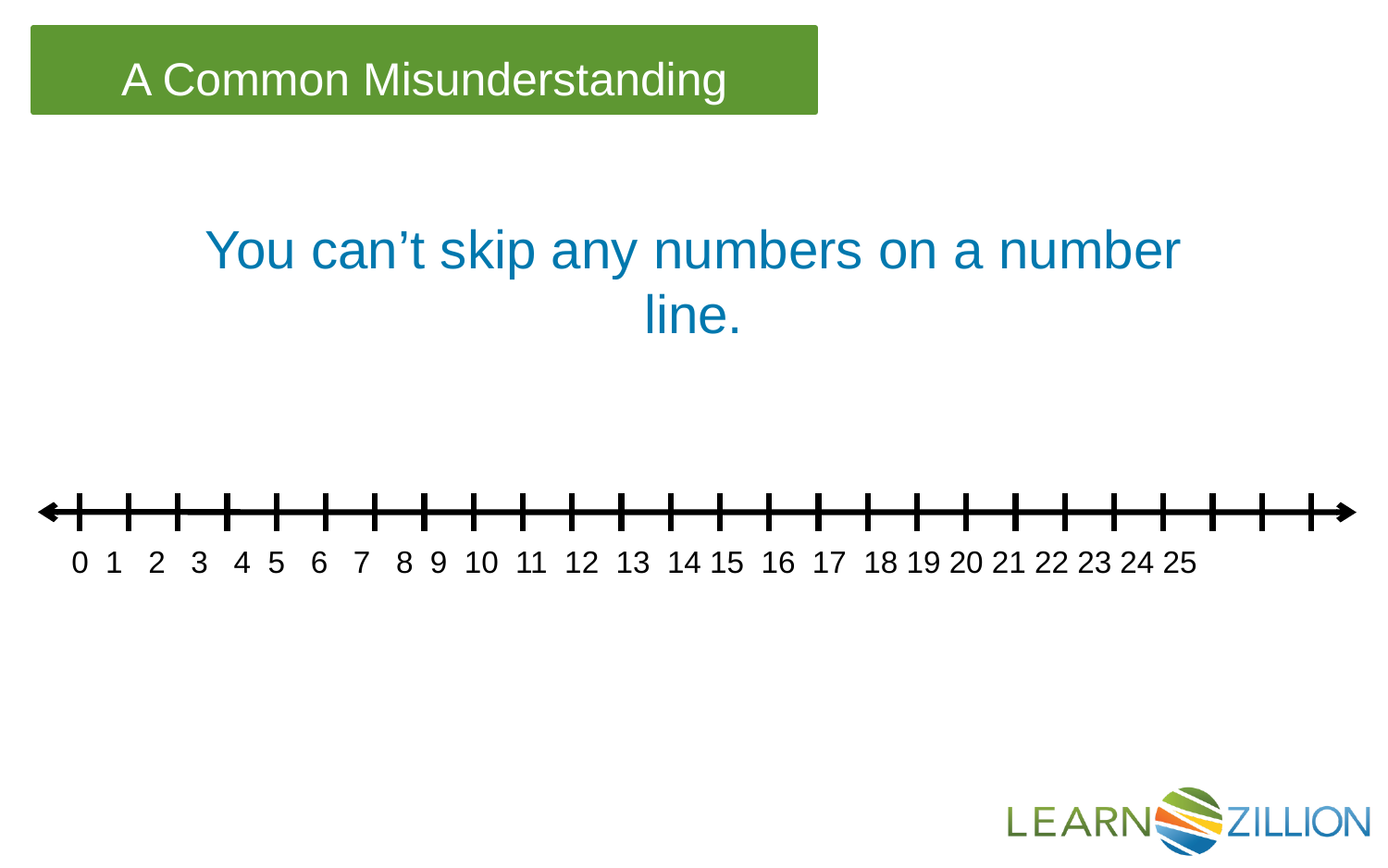

You can’t skip any numbers on a number line.
0  1   2   3   4  5   6   7   8  9  10  11  12  13  14 15  16  17  18 19 20 21 22 23 24 25